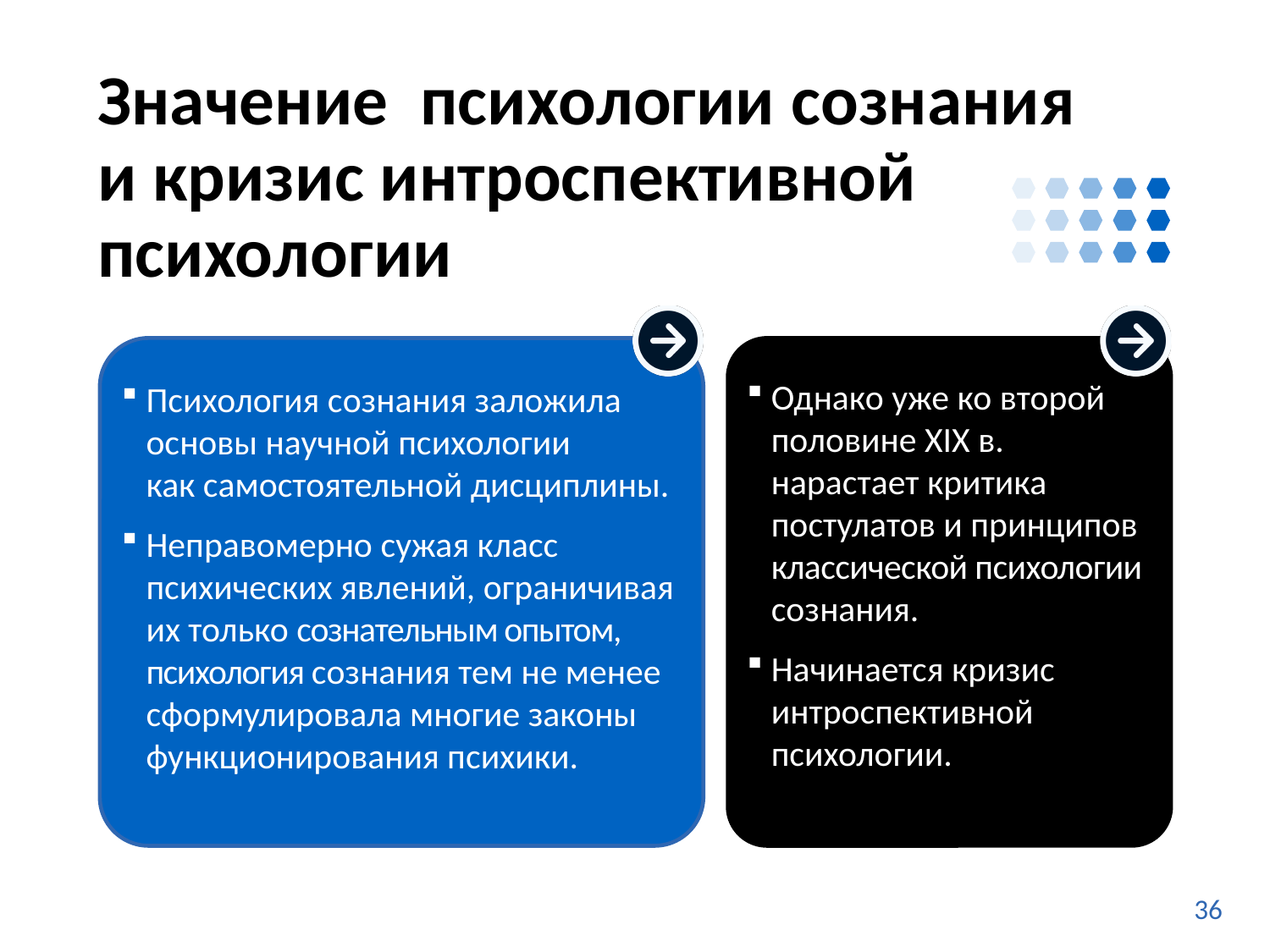

# Значение  психологии сознания и кризис интроспективной психологии

Психология сознания заложила основы научной психологии
как самостоятельной дисциплины.
Неправомерно сужая класс психических явлений, ограничивая их только сознательным опытом, психология сознания тем не менее сформулировала многие законы функционирования психики.
Однако уже ко второй половине XIX в. нарастает критика постулатов и принципов классической психологии сознания.
Начинается кризис интроспективной психологии.
36